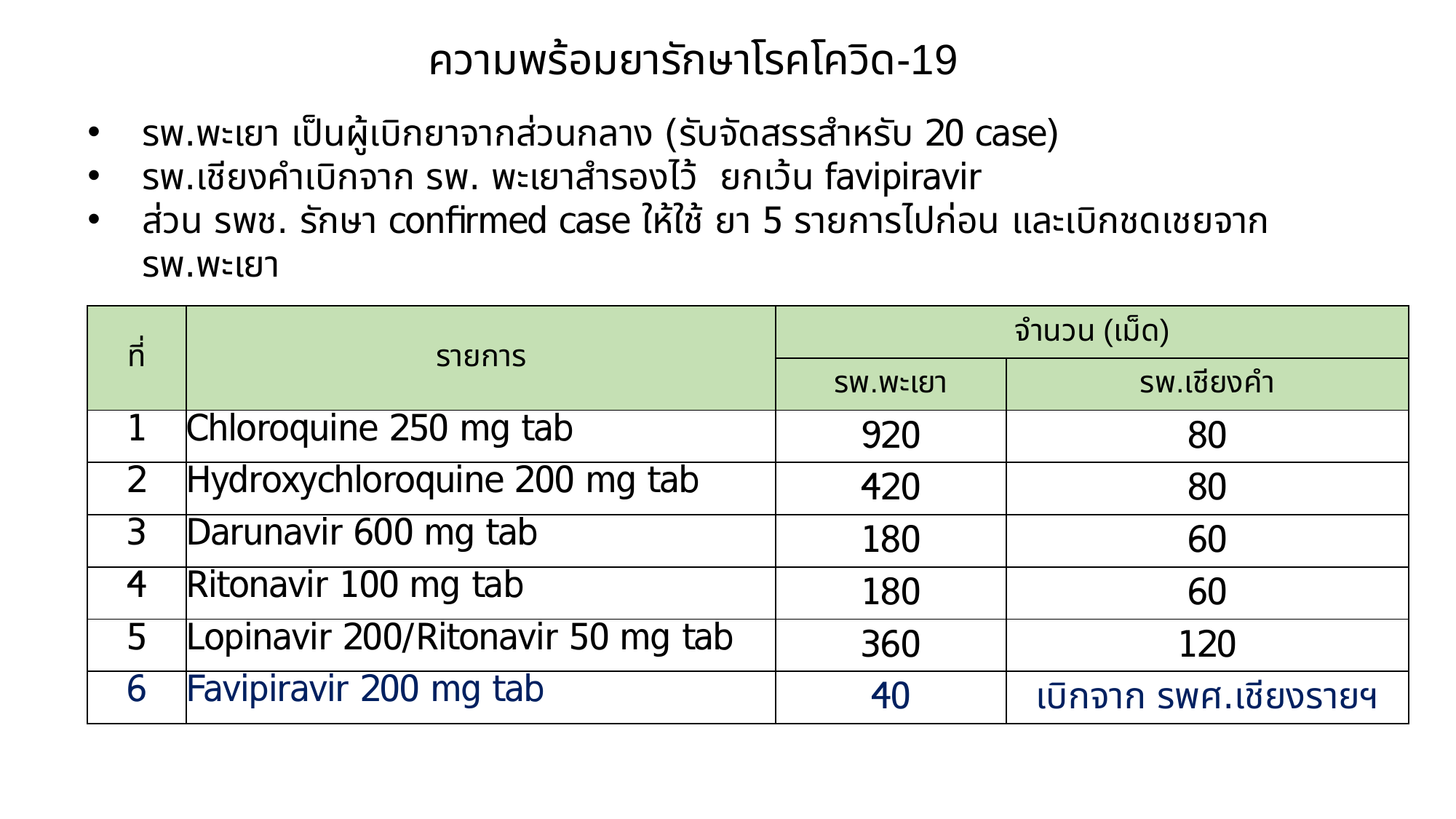

ความพร้อมยารักษาโรคโควิด-19
รพ.พะเยา เป็นผู้เบิกยาจากส่วนกลาง (รับจัดสรรสำหรับ 20 case)
รพ.เชียงคำเบิกจาก รพ. พะเยาสำรองไว้  ยกเว้น favipiravir
ส่วน รพช. รักษา confirmed case ให้ใช้ ยา 5 รายการไปก่อน และเบิกชดเชยจาก รพ.พะเยา
| ที่ | รายการ | จำนวน (เม็ด) |  |
| --- | --- | --- | --- |
|  |  | รพ.พะเยา | รพ.เชียงคำ |
| 1 | Chloroquine 250 mg tab | 920 | 80 |
| 2 | Hydroxychloroquine 200 mg tab | 420 | 80 |
| 3 | Darunavir 600 mg tab | 180 | 60 |
| 4 | Ritonavir 100 mg tab | 180 | 60 |
| 5 | Lopinavir 200/Ritonavir 50 mg tab | 360 | 120 |
| 6 | Favipiravir 200 mg tab | 40 | เบิกจาก รพศ.เชียงรายฯ |